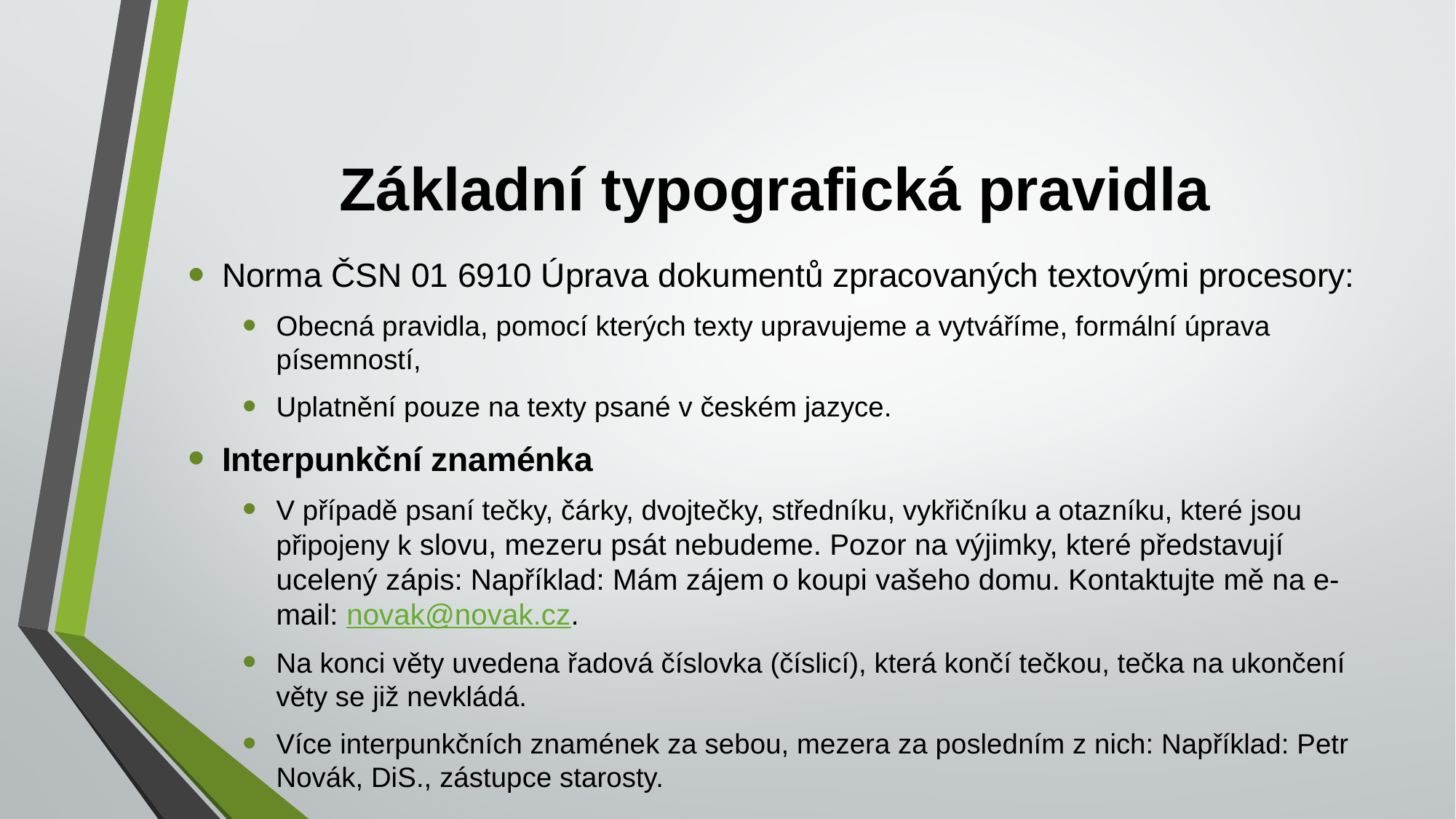

# Základní typografická pravidla
Norma ČSN 01 6910 Úprava dokumentů zpracovaných textovými procesory:
Obecná pravidla, pomocí kterých texty upravujeme a vytváříme, formální úprava písemností,
Uplatnění pouze na texty psané v českém jazyce.
Interpunkční znaménka
V případě psaní tečky, čárky, dvojtečky, středníku, vykřičníku a otazníku, které jsou připojeny k slovu, mezeru psát nebudeme. Pozor na výjimky, které představují ucelený zápis: Například: Mám zájem o koupi vašeho domu. Kontaktujte mě na e-mail: novak@novak.cz.
Na konci věty uvedena řadová číslovka (číslicí), která končí tečkou, tečka na ukončení věty se již nevkládá.
Více interpunkčních znamének za sebou, mezera za posledním z nich: Například: Petr Novák, DiS., zástupce starosty.